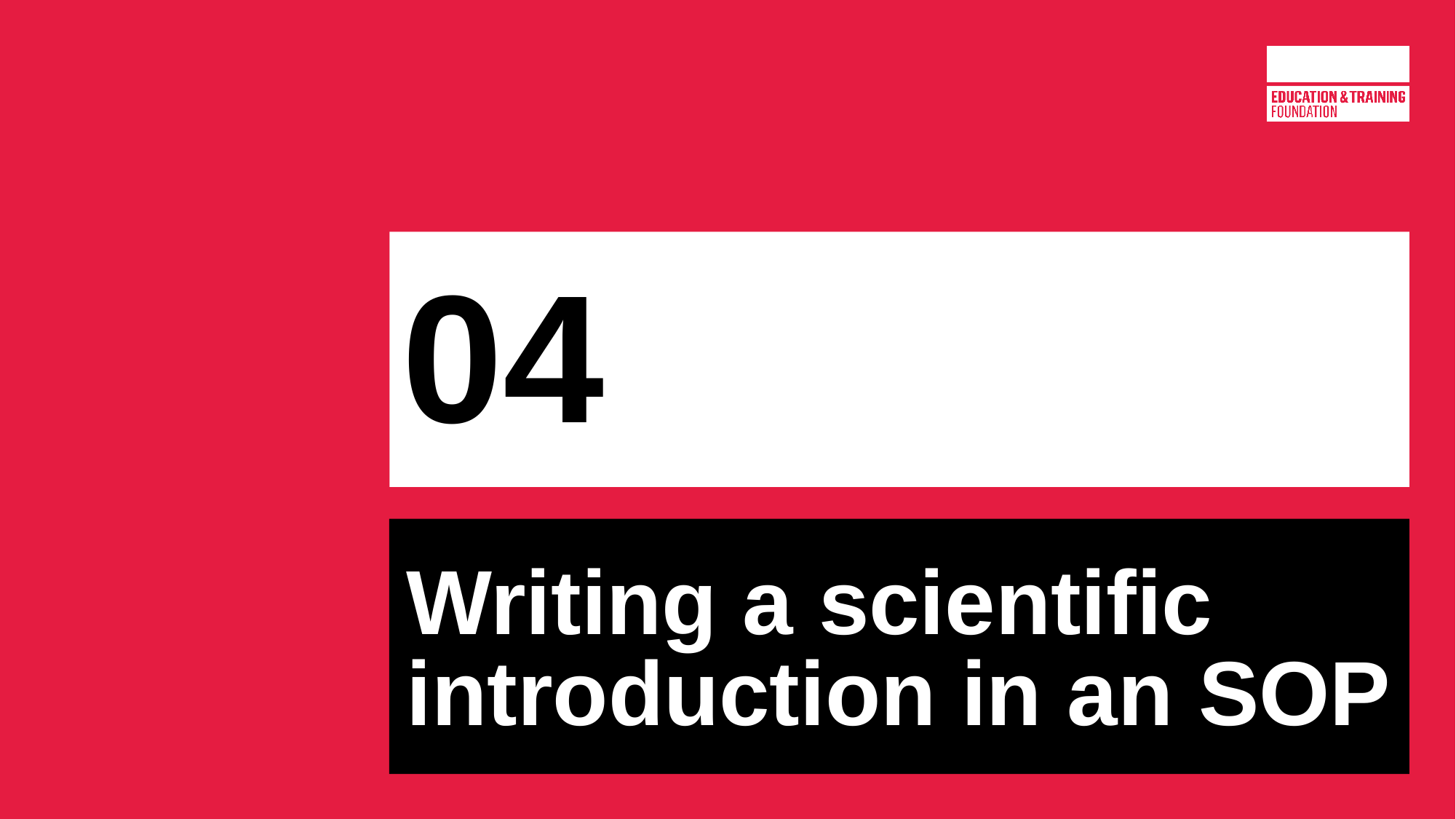

# 04
Writing a scientific introduction in an SOP